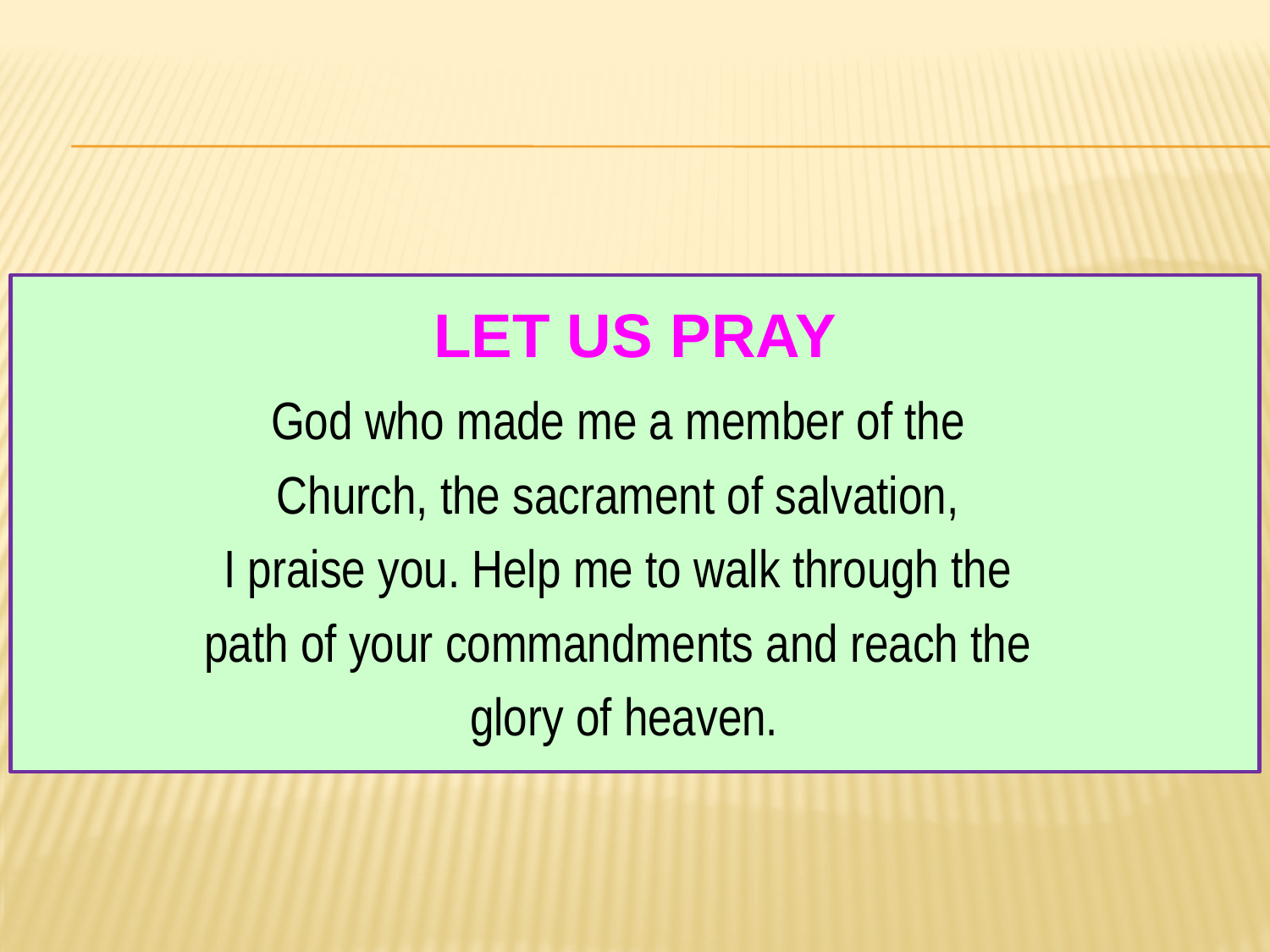

# Let us Pray
God who made me a member of the
Church, the sacrament of salvation,
I praise you. Help me to walk through the
path of your commandments and reach the
glory of heaven.